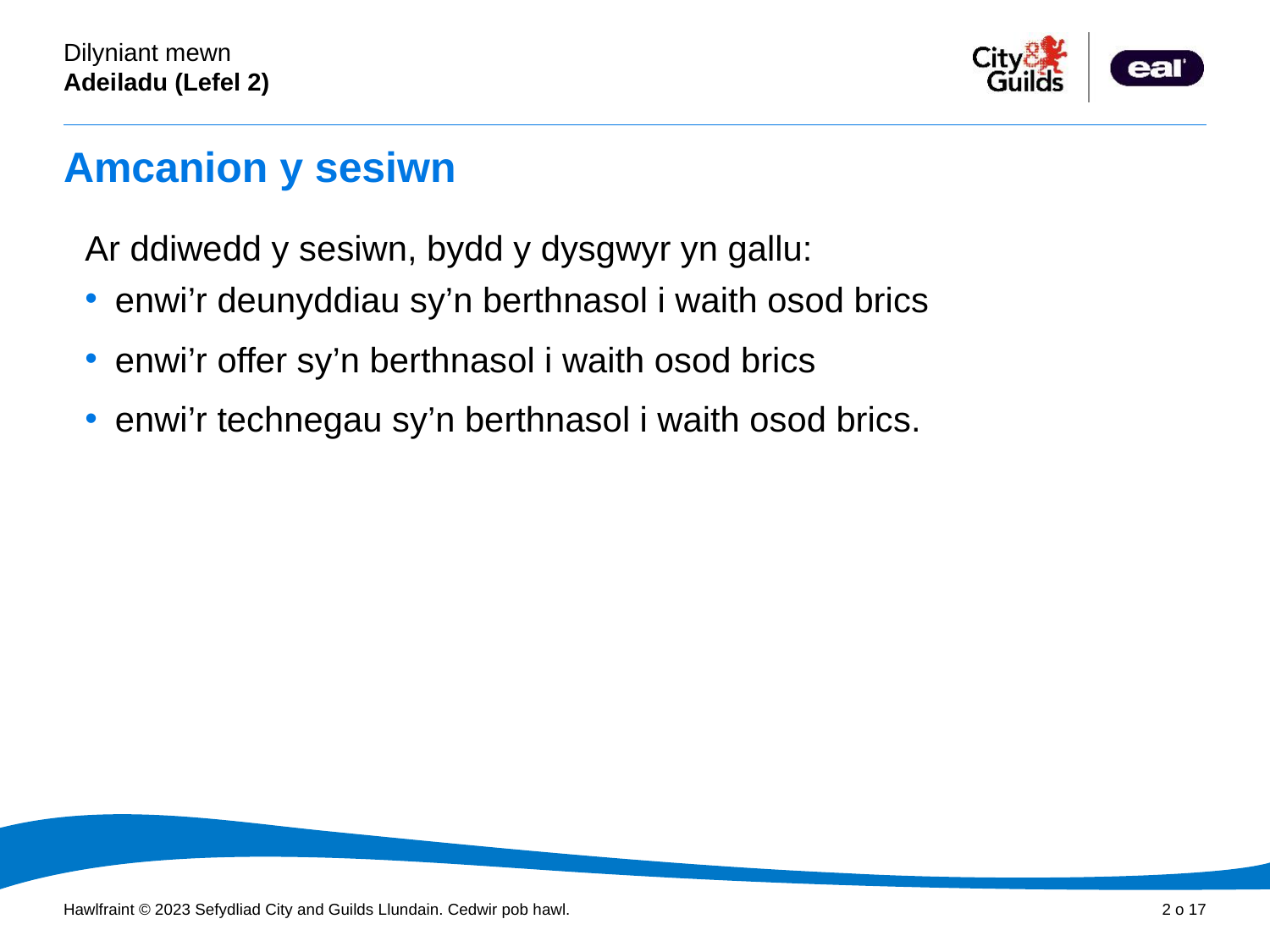

# Amcanion y sesiwn
Ar ddiwedd y sesiwn, bydd y dysgwyr yn gallu:
enwi’r deunyddiau sy’n berthnasol i waith osod brics
enwi’r offer sy’n berthnasol i waith osod brics
enwi’r technegau sy’n berthnasol i waith osod brics.